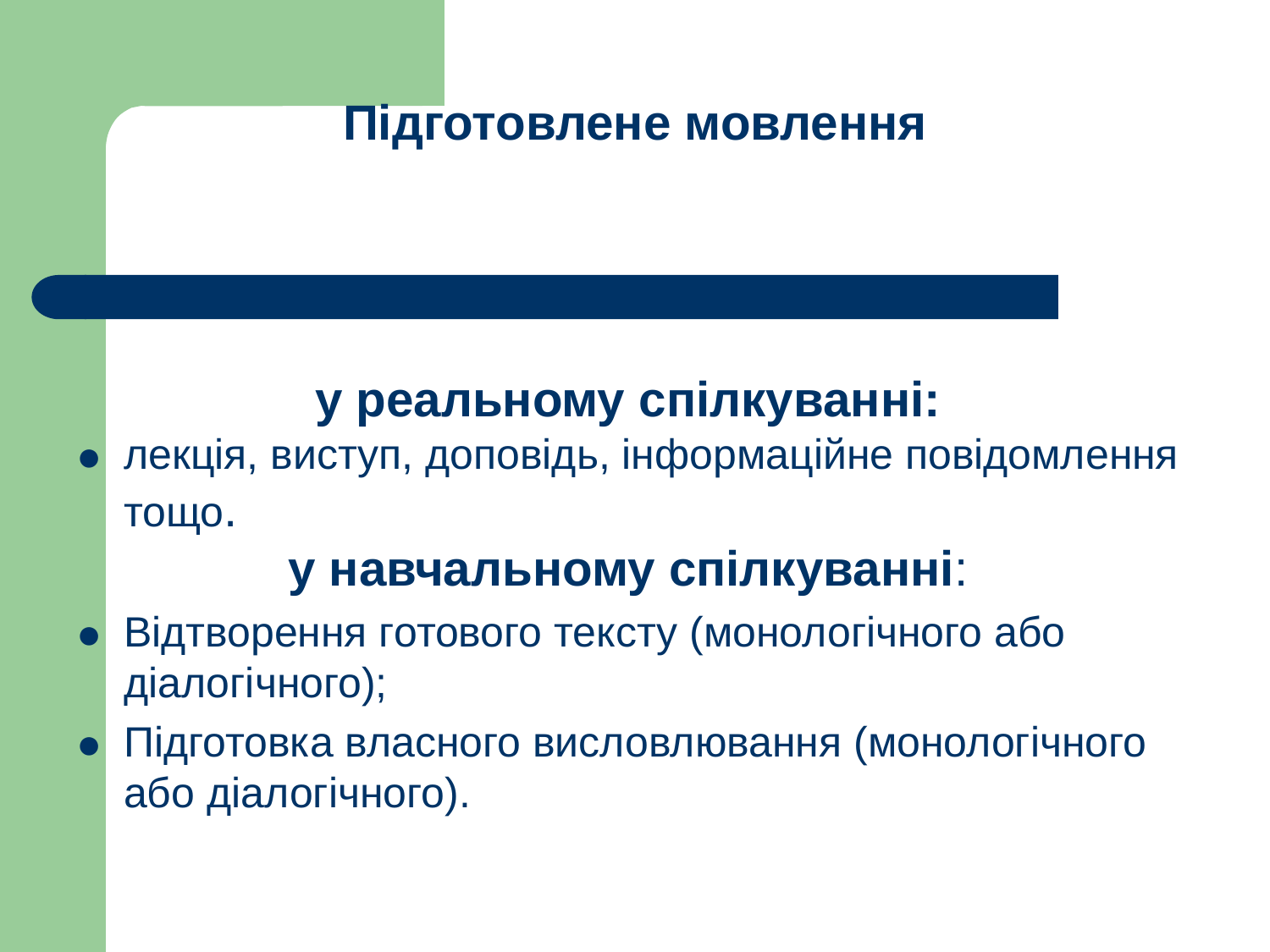

Підготовлене мовлення

у реальному спілкуванні:
лекція, виступ, доповідь, інформаційне повідомлення тощо.
у навчальному спілкуванні:
Відтворення готового тексту (монологічного або діалогічного);
Підготовка власного висловлювання (монологічного або діалогічного).